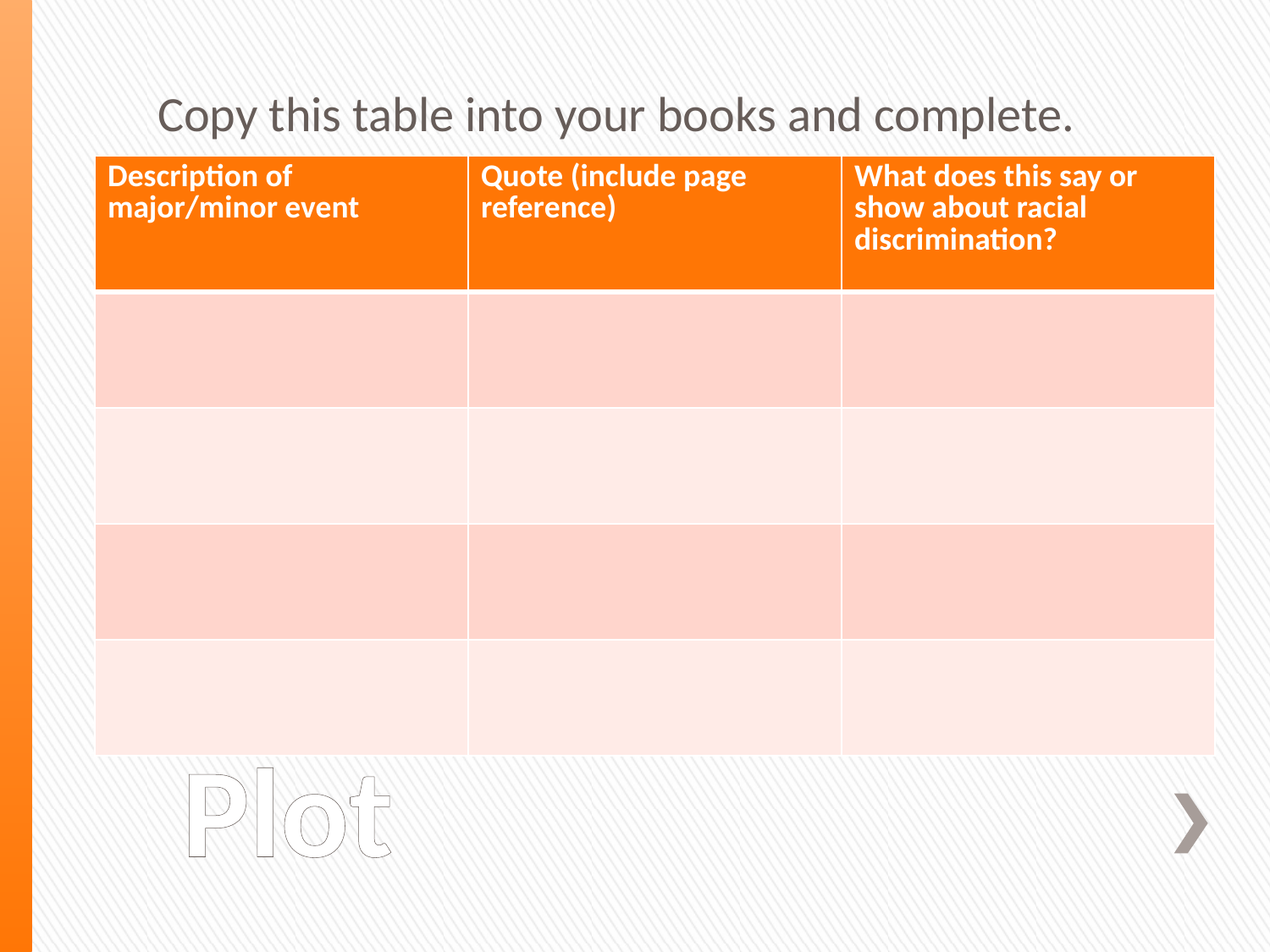

Copy this table into your books and complete.

| Description of major/minor event | Quote (include page reference) | What does this say or show about racial discrimination? |
| --- | --- | --- |
|  |  |  |
|  |  |  |
|  |  |  |
|  |  |  |
# Plot